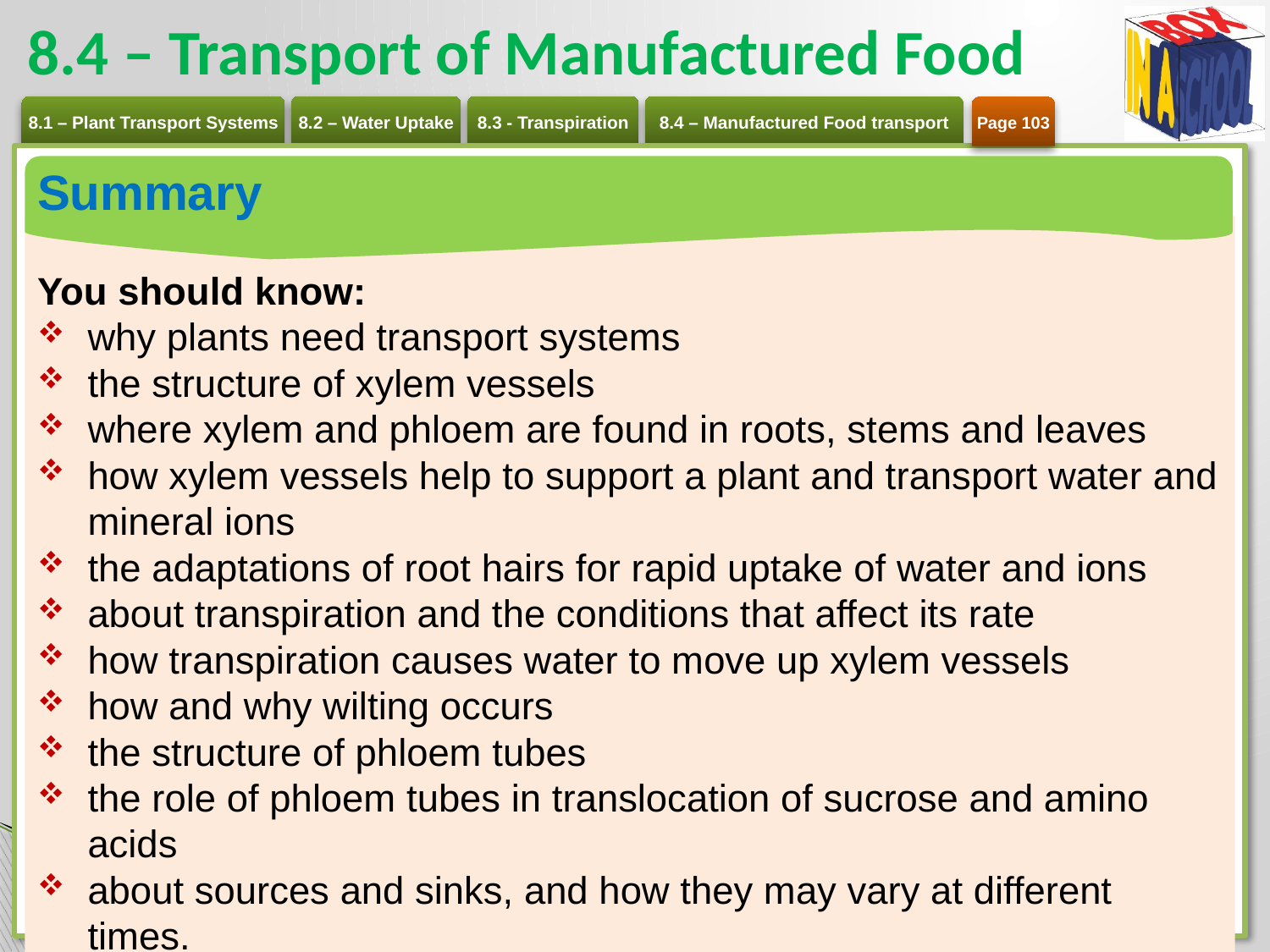

# 8.4 – Transport of Manufactured Food
Page 103
Summary
You should know:
why plants need transport systems
the structure of xylem vessels
where xylem and phloem are found in roots, stems and leaves
how xylem vessels help to support a plant and transport water and mineral ions
the adaptations of root hairs for rapid uptake of water and ions
about transpiration and the conditions that affect its rate
how transpiration causes water to move up xylem vessels
how and why wilting occurs
the structure of phloem tubes
the role of phloem tubes in translocation of sucrose and amino acids
about sources and sinks, and how they may vary at different times.